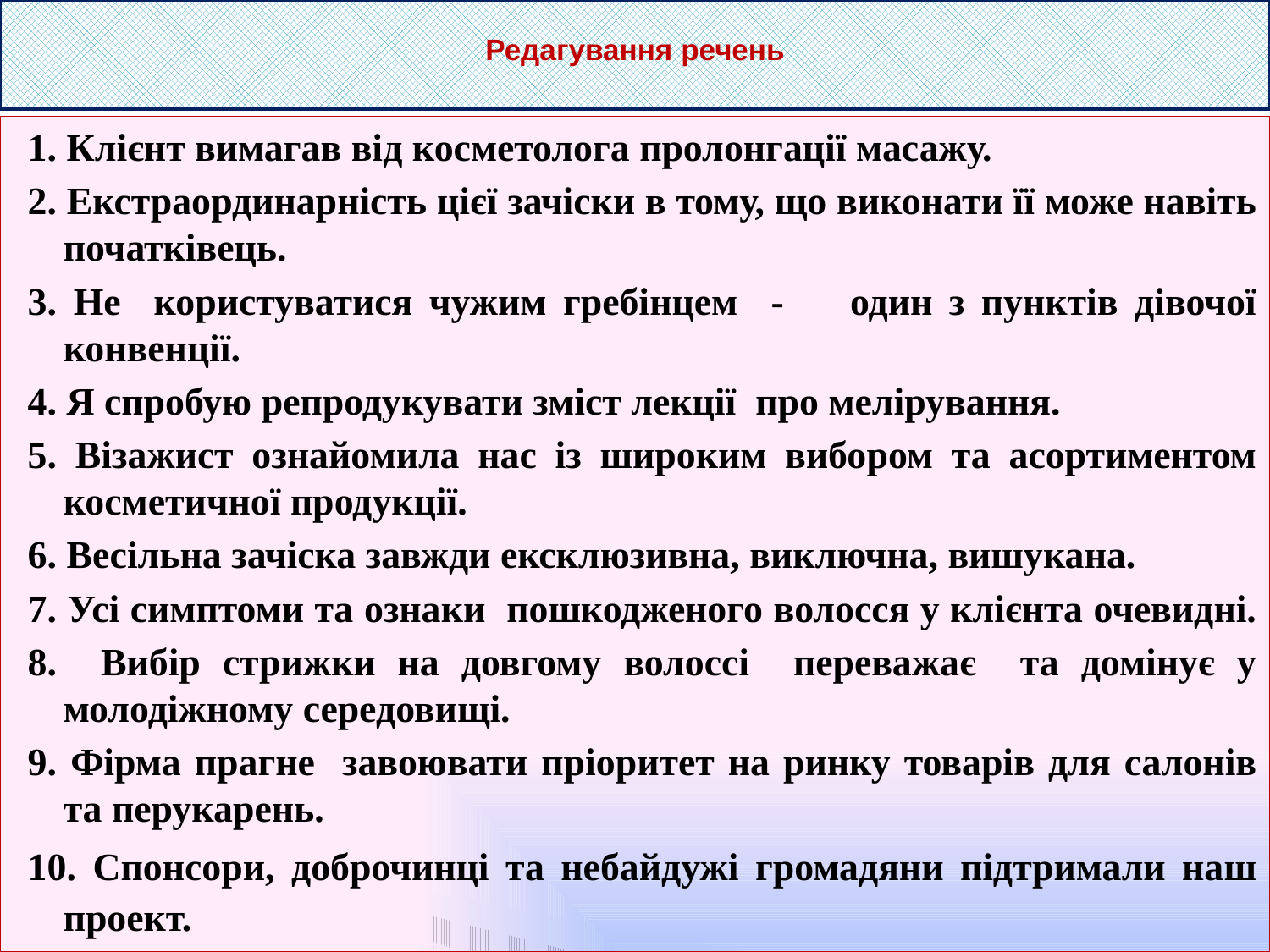

# Редагування речень
1. Клієнт вимагав від косметолога пролонгації масажу.
2. Екстраординарність цієї зачіски в тому, що виконати її може навіть початківець.
3. Не  користуватися чужим гребінцем  -    один з пунктів дівочої конвенції.
4. Я спробую репродукувати зміст лекції  про мелірування.
5. Візажист ознайомила нас із широким вибором та асортиментом косметичної продукції.
6. Весільна зачіска завжди ексклюзивна, виключна, вишукана.
7. Усі симптоми та ознаки  пошкодженого волосся у клієнта очевидні.
8.  Вибір стрижки на довгому волоссі  переважає  та домінує у молодіжному середовищі.
9. Фірма прагне  завоювати пріоритет на ринку товарів для салонів та перукарень.
10. Спонсори, доброчинці та небайдужі громадяни підтримали наш проект.